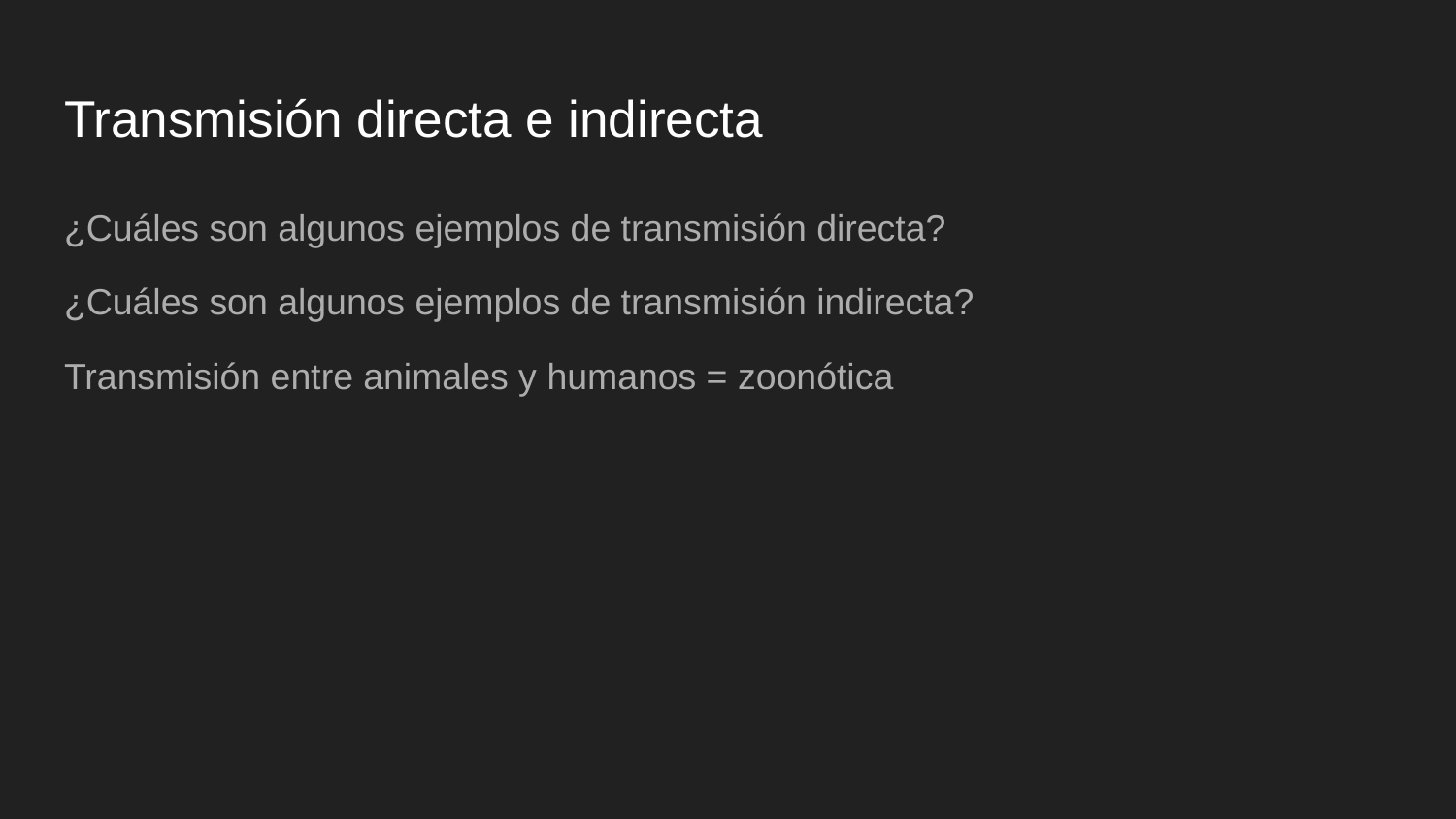

# Transmisión directa e indirecta
¿Cuáles son algunos ejemplos de transmisión directa?
¿Cuáles son algunos ejemplos de transmisión indirecta?
Transmisión entre animales y humanos = zoonótica